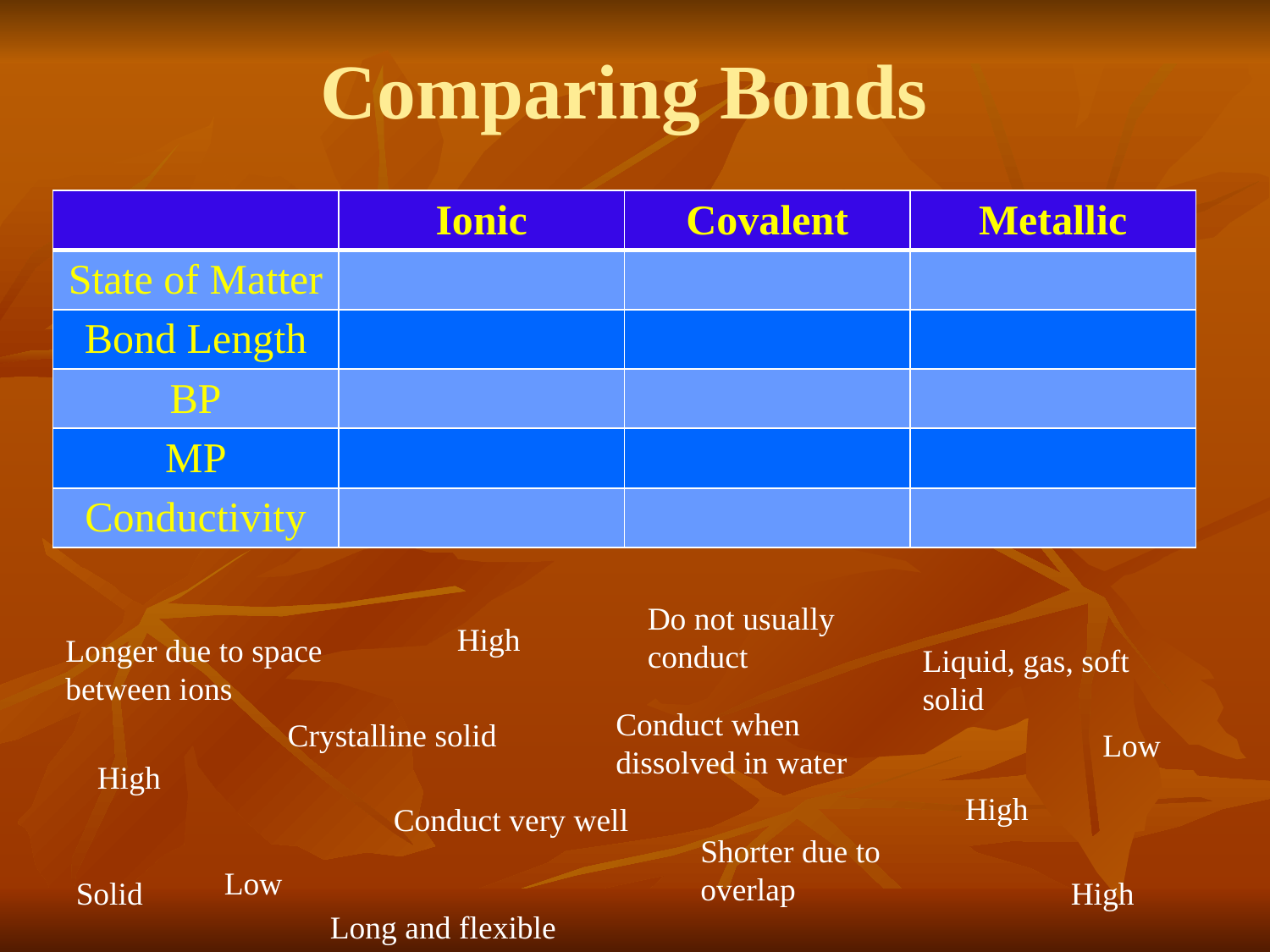

# Comparing Bonds
|  | Ionic | Covalent | Metallic |
| --- | --- | --- | --- |
| State of Matter |  |  |  |
| Bond Length |  |  |  |
| BP |  |  |  |
| MP |  |  |  |
| Conductivity |  |  |  |
Do not usually conduct
High
Longer due to space between ions
Liquid, gas, soft solid
Conduct when dissolved in water
Crystalline solid
Low
High
High
Conduct very well
Shorter due to overlap
Low
Solid
High
Long and flexible